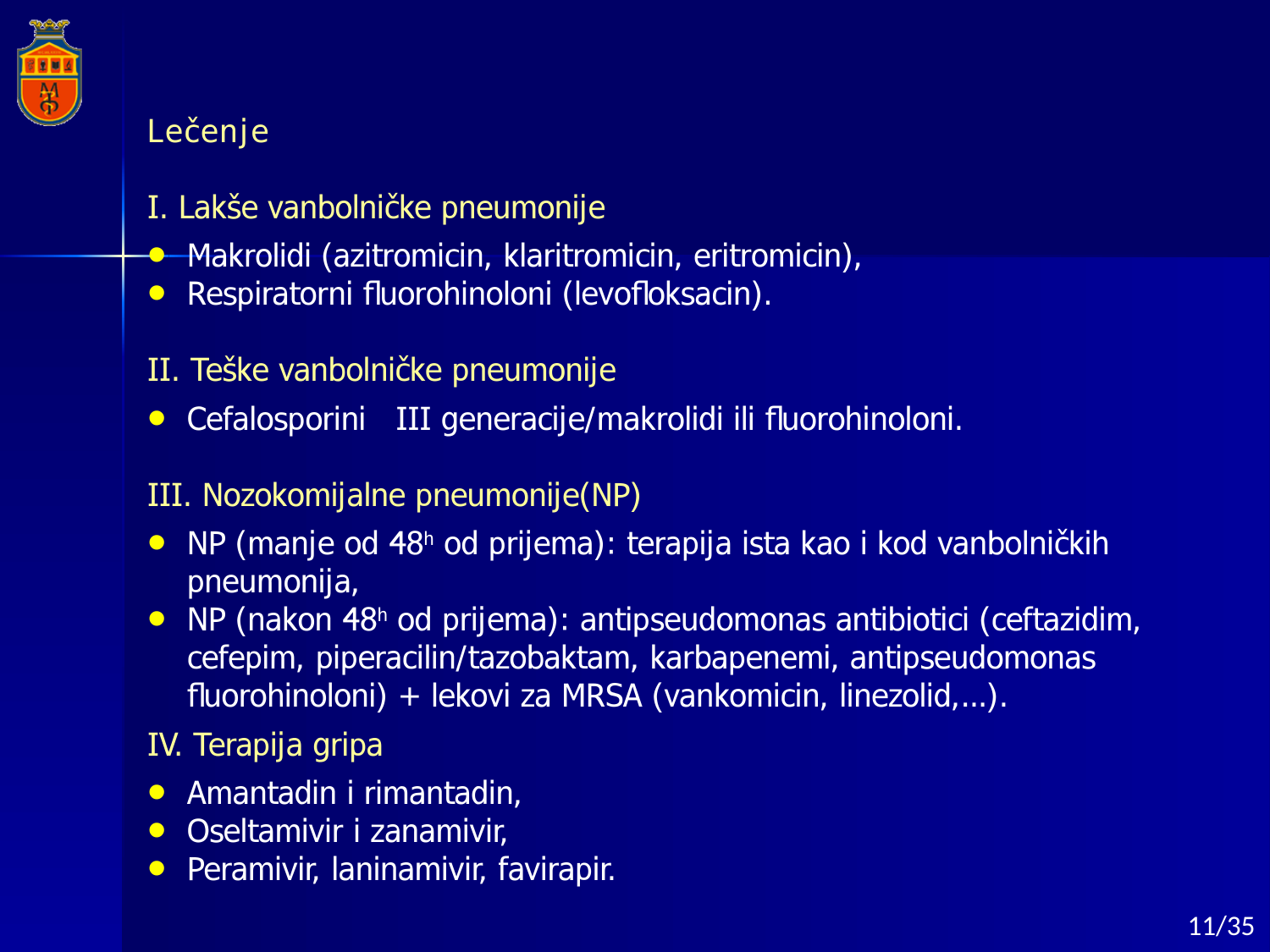

Lečenje

I. Lakše vanbolničke pneumonije
Makrolidi (azitromicin, klaritromicin, eritromicin),
Respiratorni fluorohinoloni (levofloksacin).

II. Teške vanbolničke pneumonije
Cefalosporini   III generacije/makrolidi ili fluorohinoloni.

III. Nozokomijalne pneumonije(NP)
NP (manje od 48h od prijema): terapija ista kao i kod vanbolničkih pneumonija,
NP (nakon 48h od prijema): antipseudomonas antibiotici (ceftazidim, cefepim, piperacilin/tazobaktam, karbapenemi, antipseudomonas fluorohinoloni) + lekovi za MRSA (vankomicin, linezolid,…).
IV. Terapija gripa
Amantadin i rimantadin,
Oseltamivir i zanamivir,
Peramivir, laninamivir, favirapir.
11/35